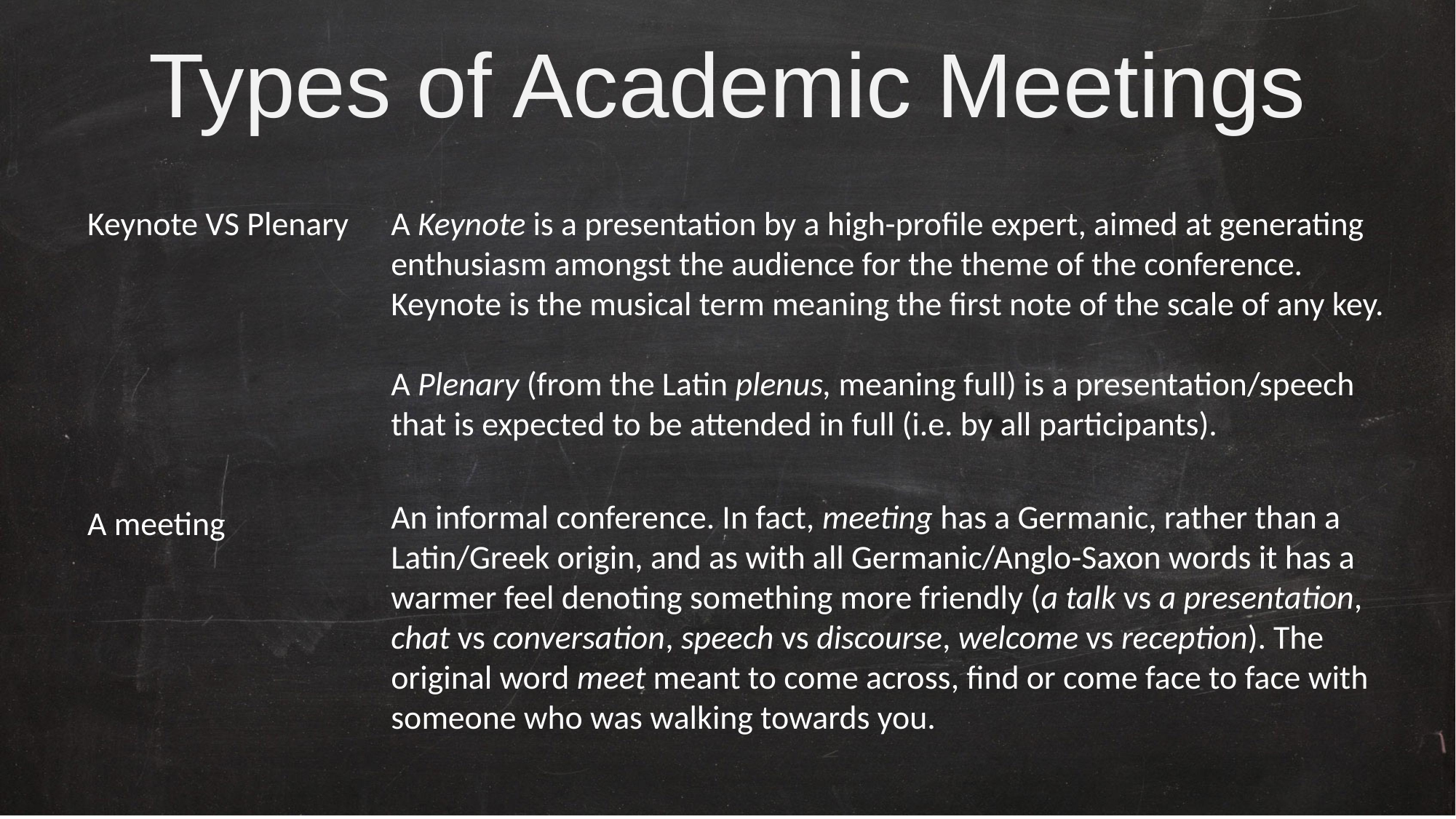

# Types of Academic Meetings
Keynote VS Plenary
A Keynote is a presentation by a high-profile expert, aimed at generating enthusiasm amongst the audience for the theme of the conference. Keynote is the musical term meaning the first note of the scale of any key.

A Plenary (from the Latin plenus, meaning full) is a presentation/speech that is expected to be attended in full (i.e. by all participants).
An informal conference. In fact, meeting has a Germanic, rather than a Latin/Greek origin, and as with all Germanic/Anglo-Saxon words it has a warmer feel denoting something more friendly (a talk vs a presentation, chat vs conversation, speech vs discourse, welcome vs reception). The original word meet meant to come across, find or come face to face with someone who was walking towards you.
A meeting